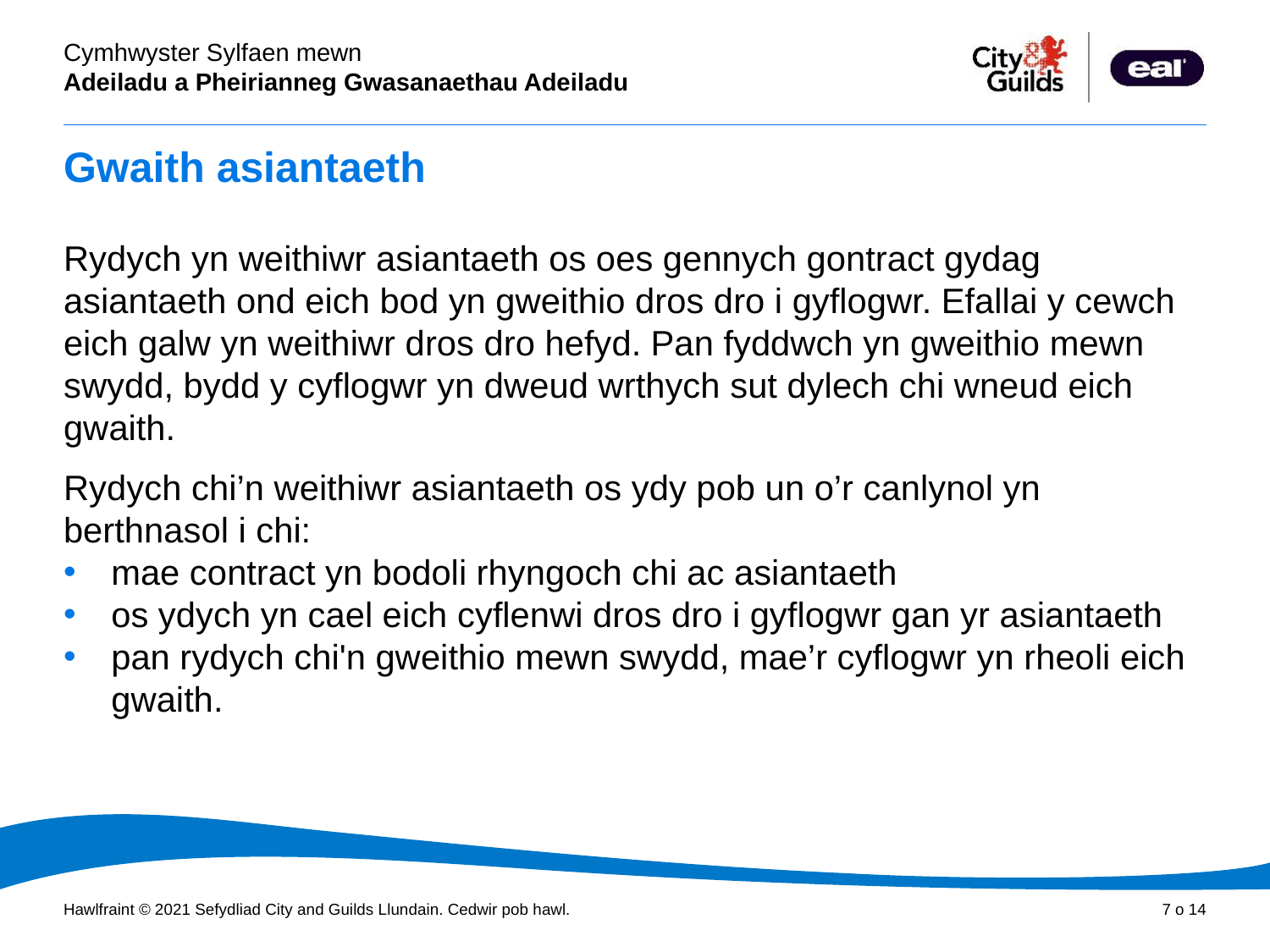

# Gwaith asiantaeth
Rydych yn weithiwr asiantaeth os oes gennych gontract gydag asiantaeth ond eich bod yn gweithio dros dro i gyflogwr. Efallai y cewch eich galw yn weithiwr dros dro hefyd. Pan fyddwch yn gweithio mewn swydd, bydd y cyflogwr yn dweud wrthych sut dylech chi wneud eich gwaith.
Rydych chi’n weithiwr asiantaeth os ydy pob un o’r canlynol yn berthnasol i chi:
mae contract yn bodoli rhyngoch chi ac asiantaeth
os ydych yn cael eich cyflenwi dros dro i gyflogwr gan yr asiantaeth
pan rydych chi'n gweithio mewn swydd, mae’r cyflogwr yn rheoli eich gwaith.